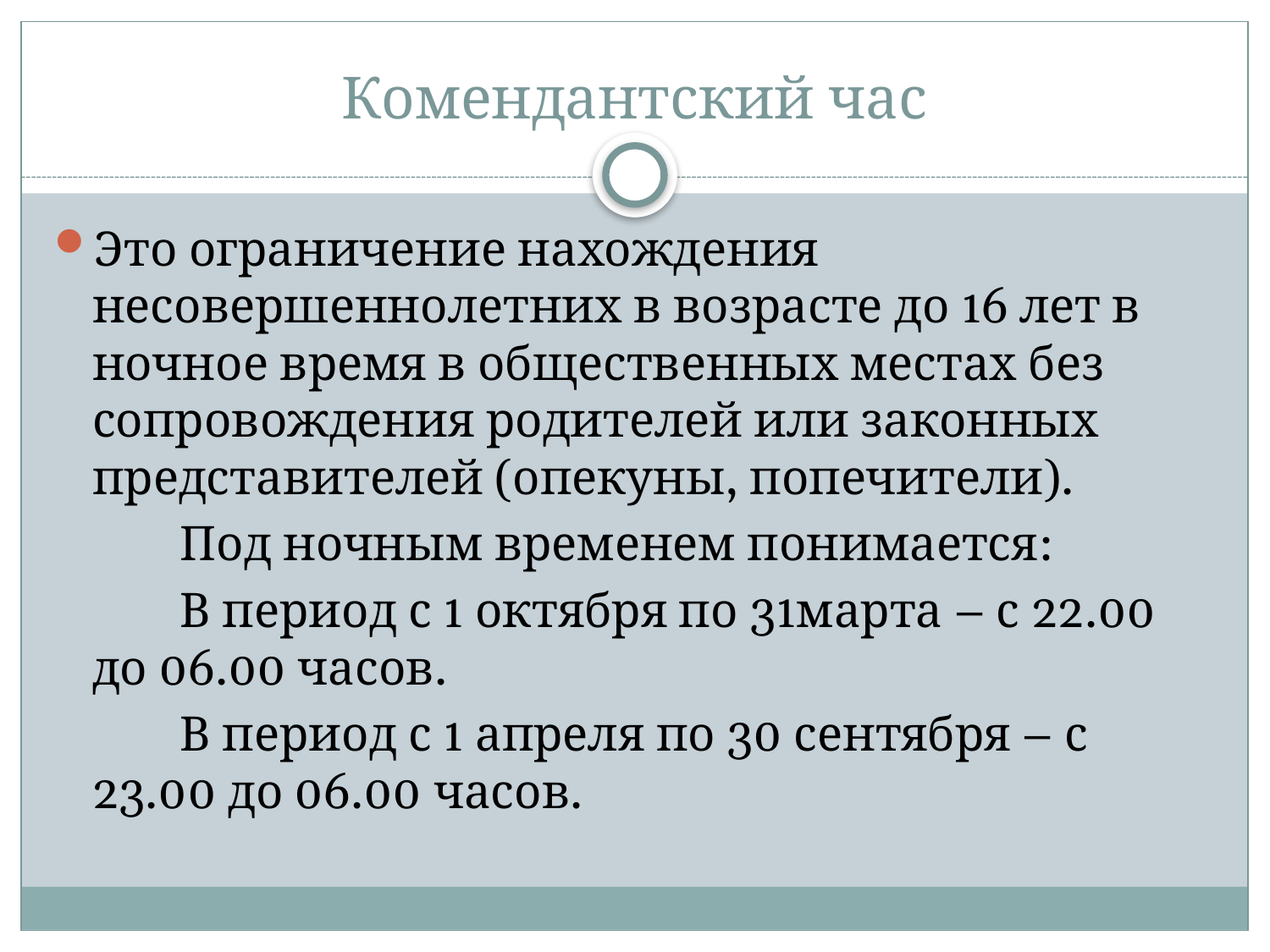

# Комендантский час
Это ограничение нахождения несовершеннолетних в возрасте до 16 лет в ночное время в общественных местах без сопровождения родителей или законных представителей (опекуны, попечители).
           Под ночным временем понимается:
           В период с 1 октября по 31марта – с 22.00 до 06.00 часов.
           В период с 1 апреля по 30 сентября – с 23.00 до 06.00 часов.